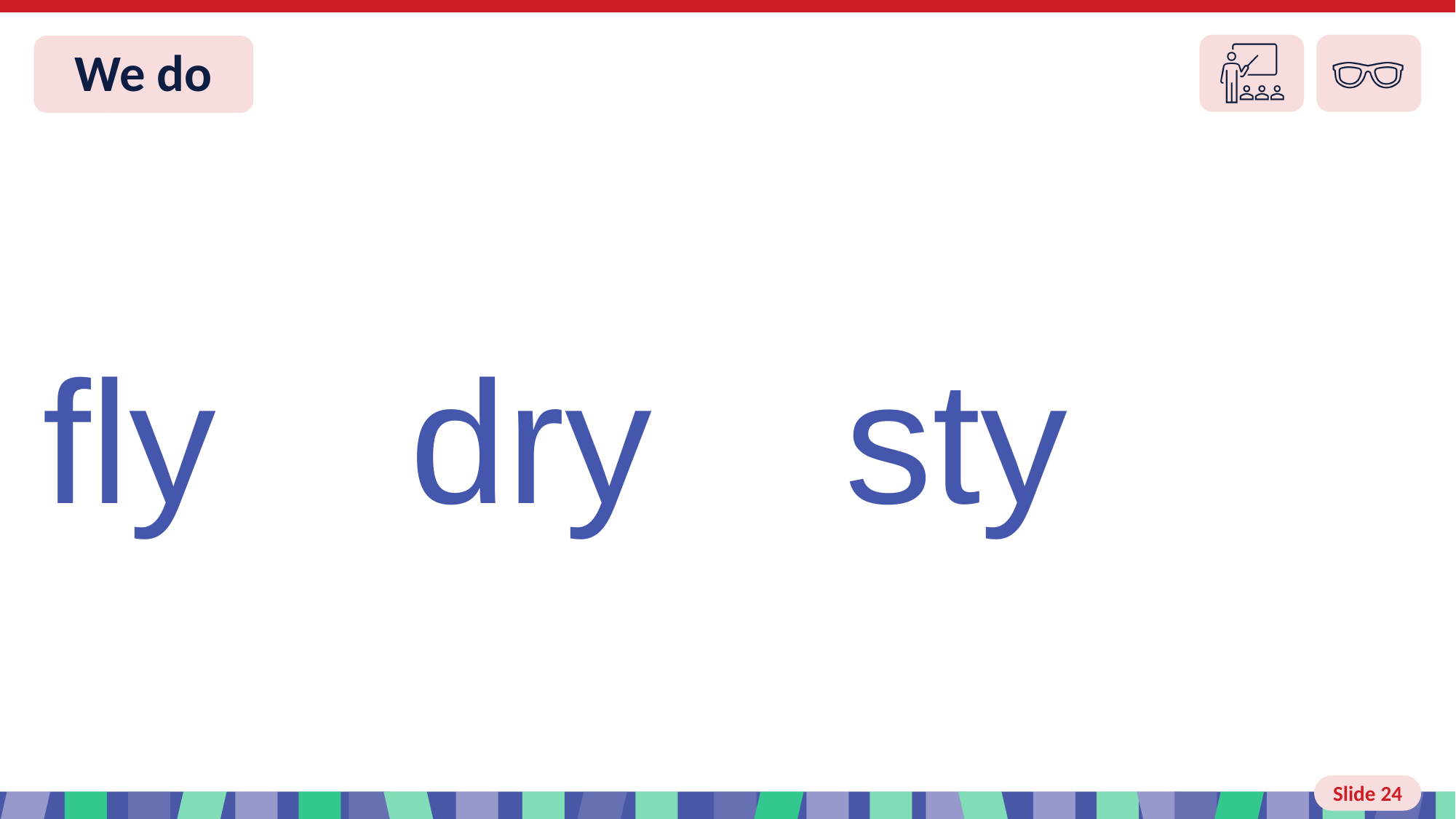

# Slide 24 We do
fly    dry    sty